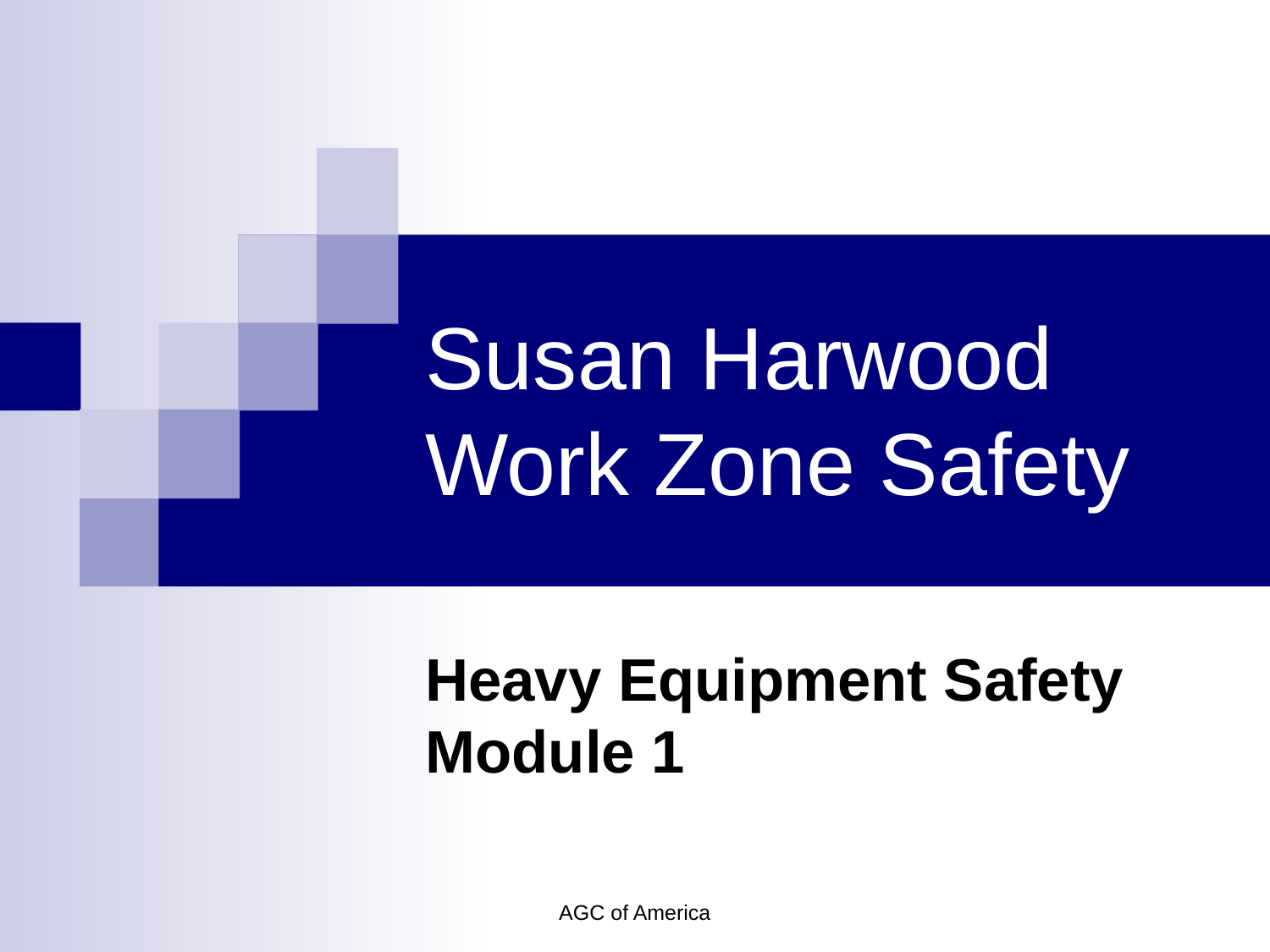

# Susan Harwood Work Zone Safety
Heavy Equipment Safety Module 1

AGC of America